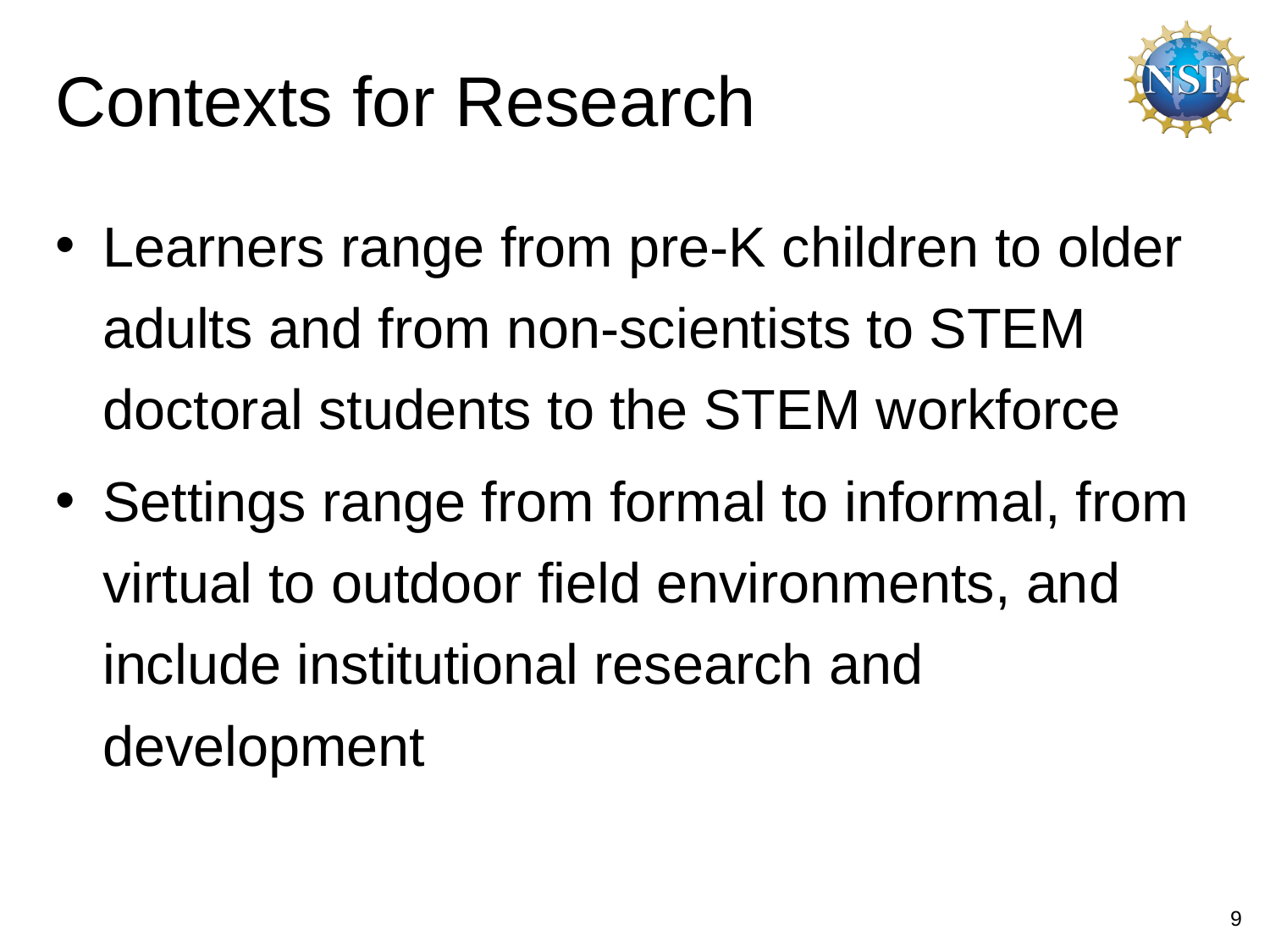

# Contexts for Research
Learners range from pre-K children to older adults and from non-scientists to STEM doctoral students to the STEM workforce
Settings range from formal to informal, from virtual to outdoor field environments, and include institutional research and development